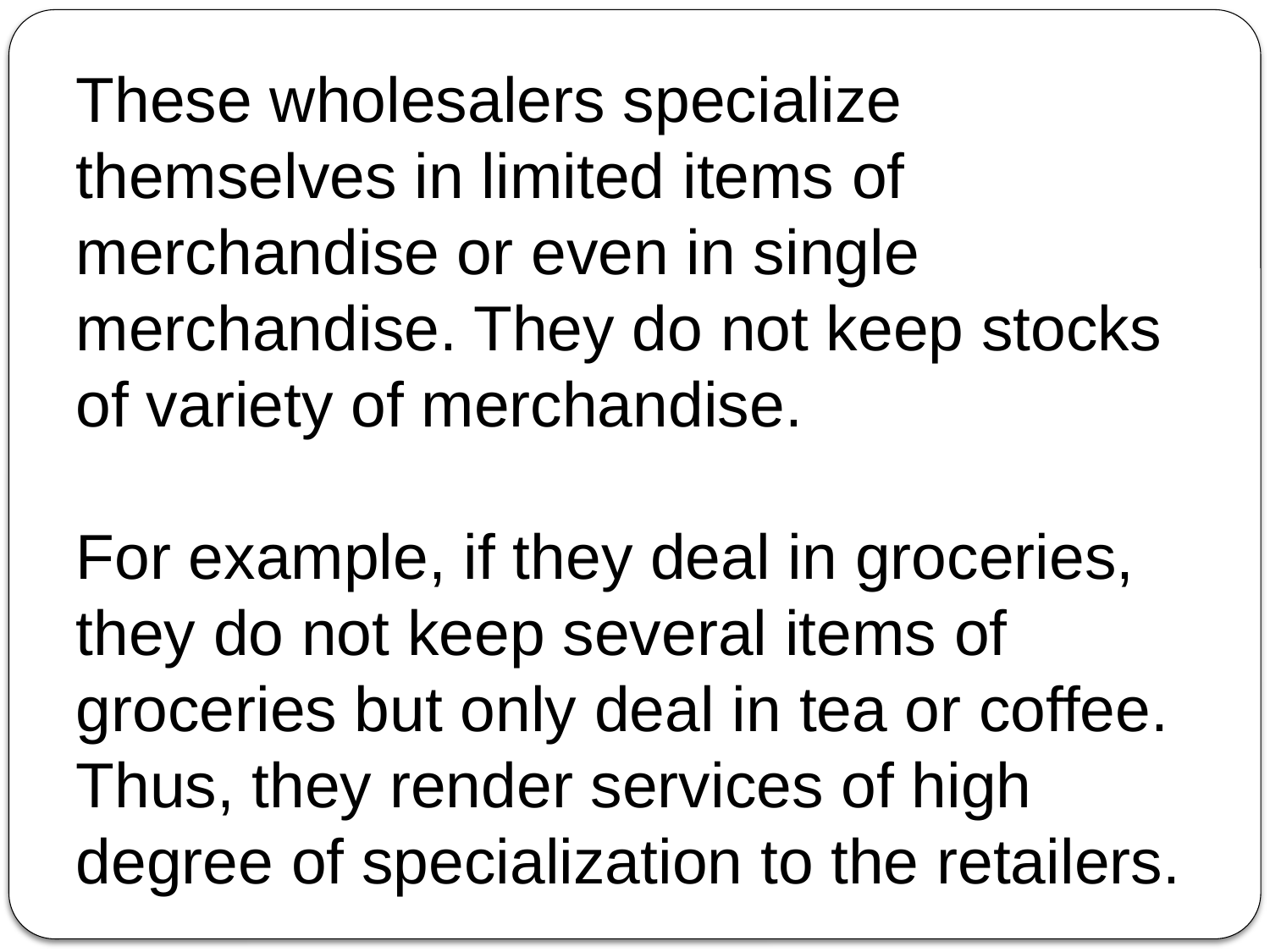

These wholesalers specialize themselves in limited items of merchandise or even in single merchandise. They do not keep stocks of variety of merchandise.

For example, if they deal in groceries, they do not keep several items of groceries but only deal in tea or coffee. Thus, they render services of high degree of specialization to the retailers.